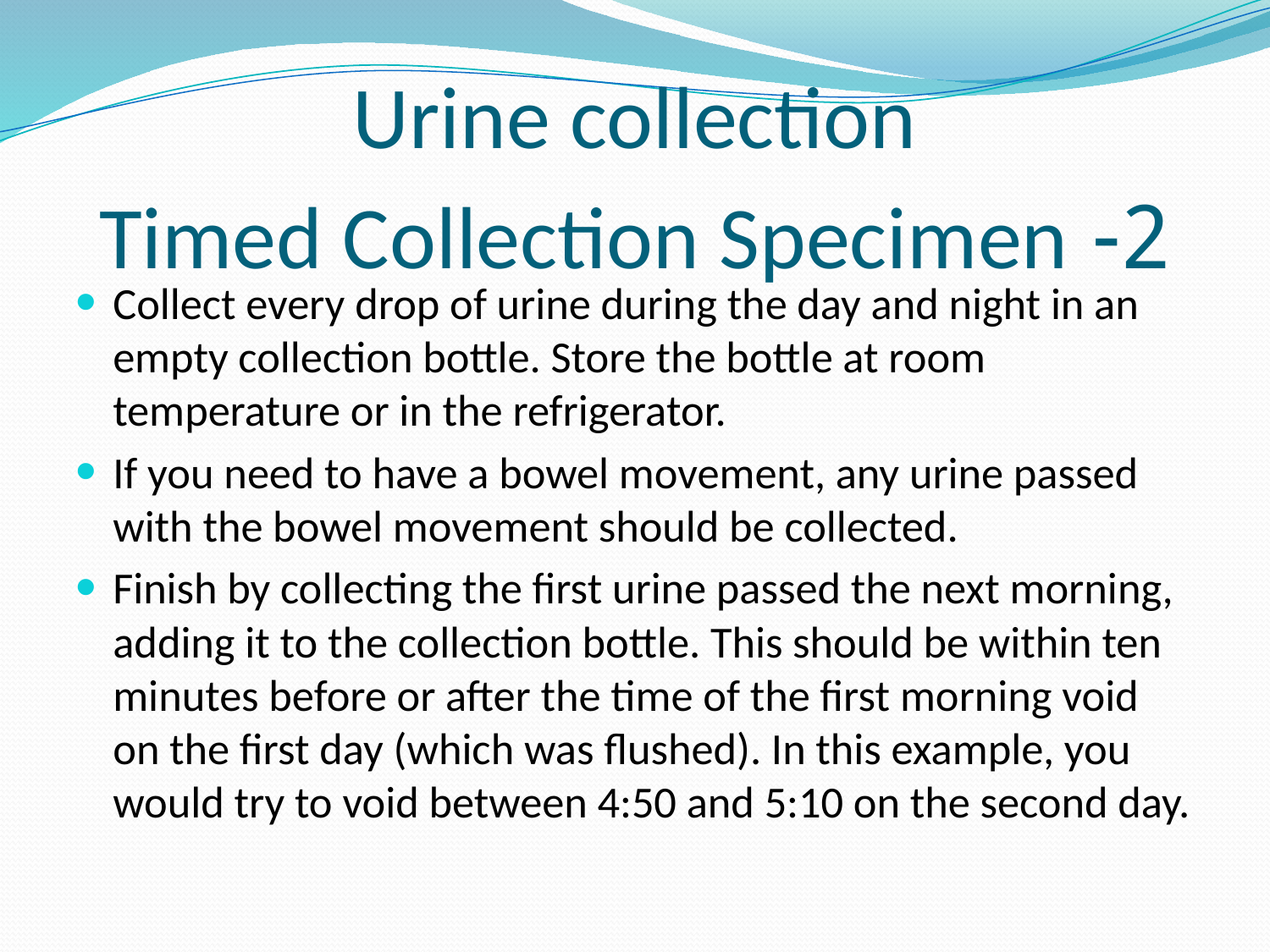

# Urine collection
2- Timed Collection Specimen
Collect every drop of urine during the day and night in an empty collection bottle. Store the bottle at room temperature or in the refrigerator.
If you need to have a bowel movement, any urine passed with the bowel movement should be collected.
Finish by collecting the first urine passed the next morning, adding it to the collection bottle. This should be within ten minutes before or after the time of the first morning void on the first day (which was flushed). In this example, you would try to void between 4:50 and 5:10 on the second day.